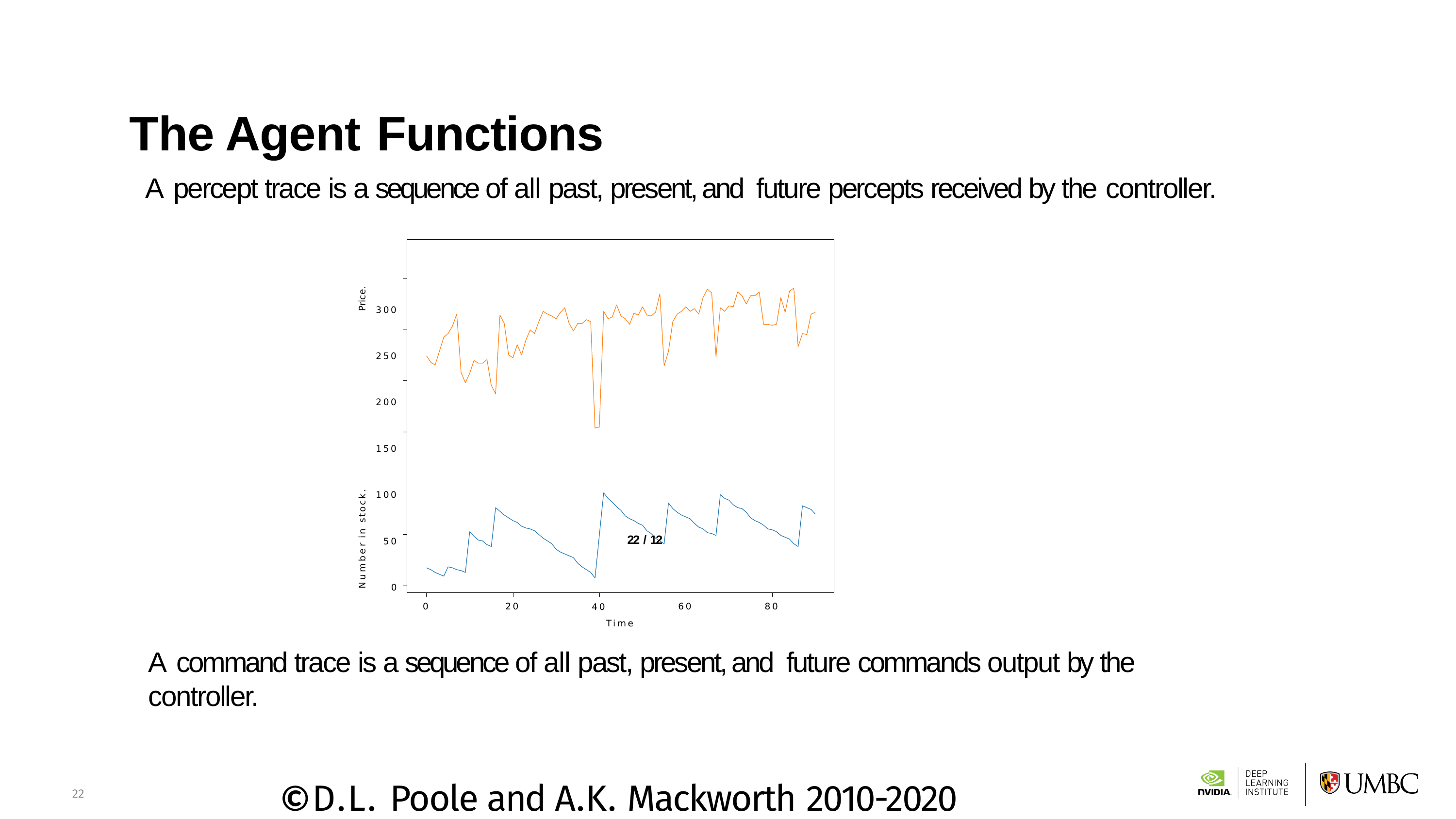

# The Agent Functions
A percept trace is a sequence of all past, present, and  future percepts received by the controller.

Price.

300
250
200
150
Number in stock.
100

50
22 / 12
0

40
Time
0
20
60
80
A command trace is a sequence of all past, present, and  future commands output by the controller.
©D.L. Poole and A.K. Mackworth 2010-2020